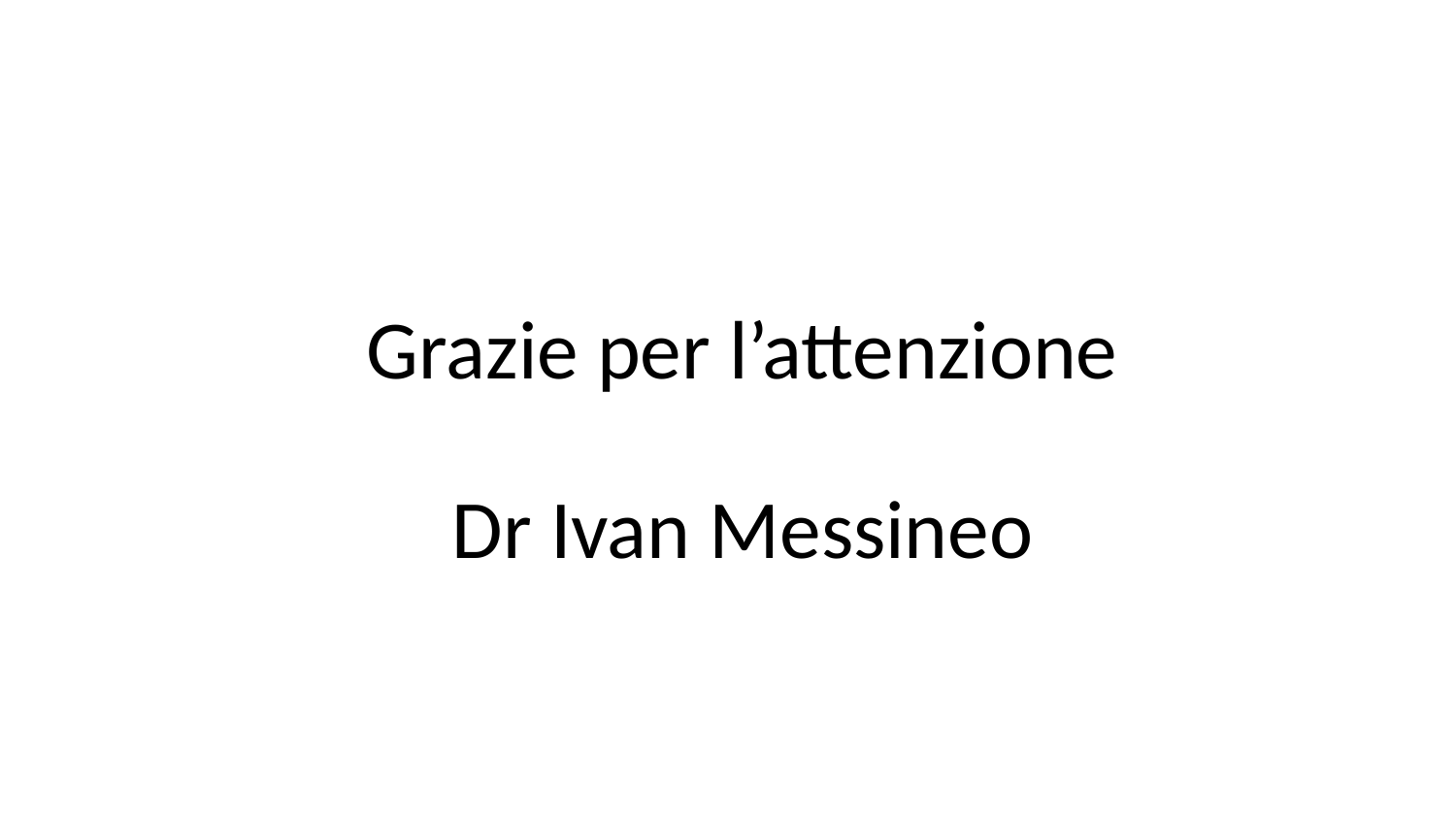

# Grazie per l’attenzione Dr Ivan Messineo